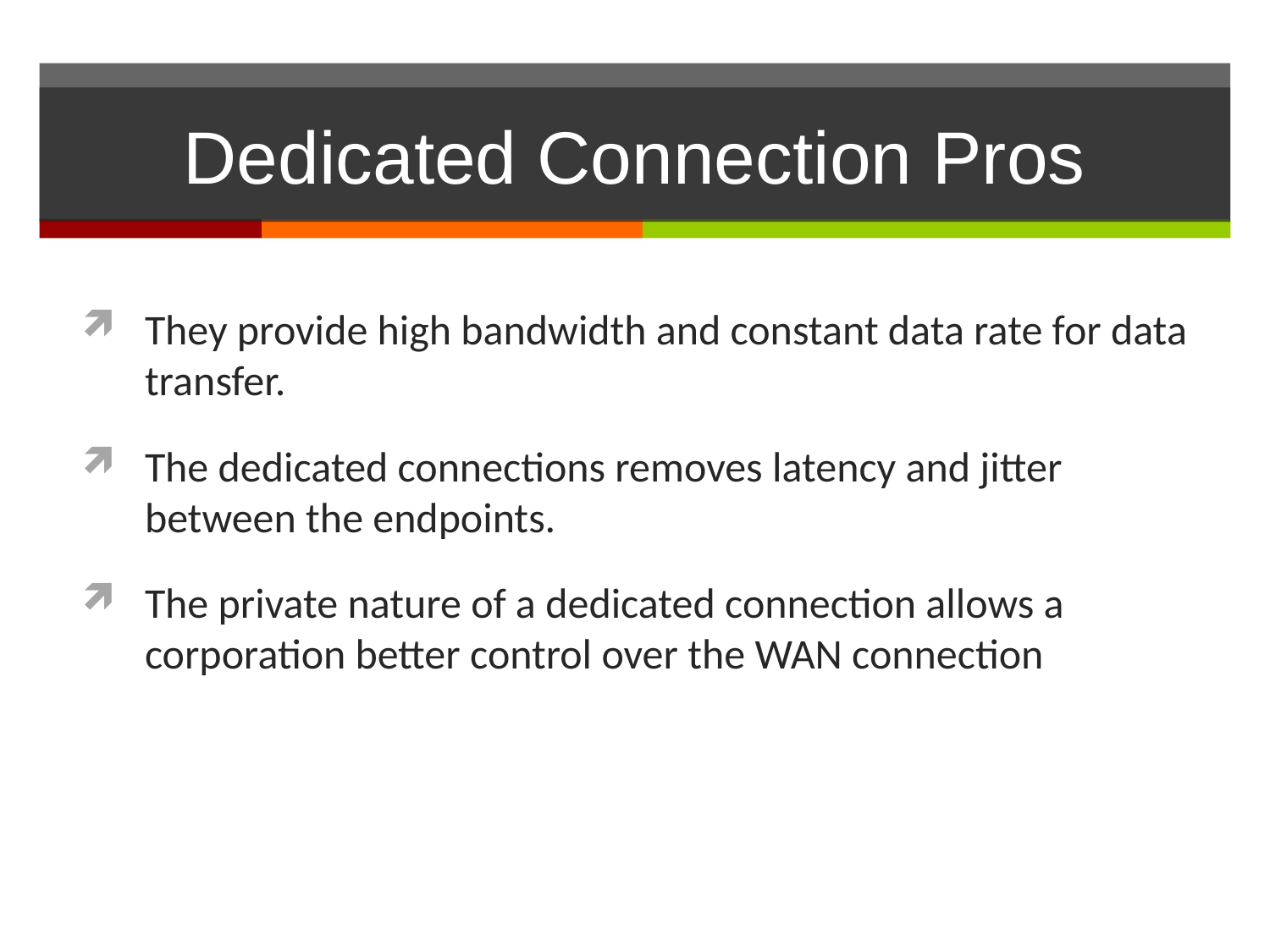

# Dedicated Connection Pros
They provide high bandwidth and constant data rate for data transfer.
The dedicated connections removes latency and jitter between the endpoints.
The private nature of a dedicated connection allows a corporation better control over the WAN connection